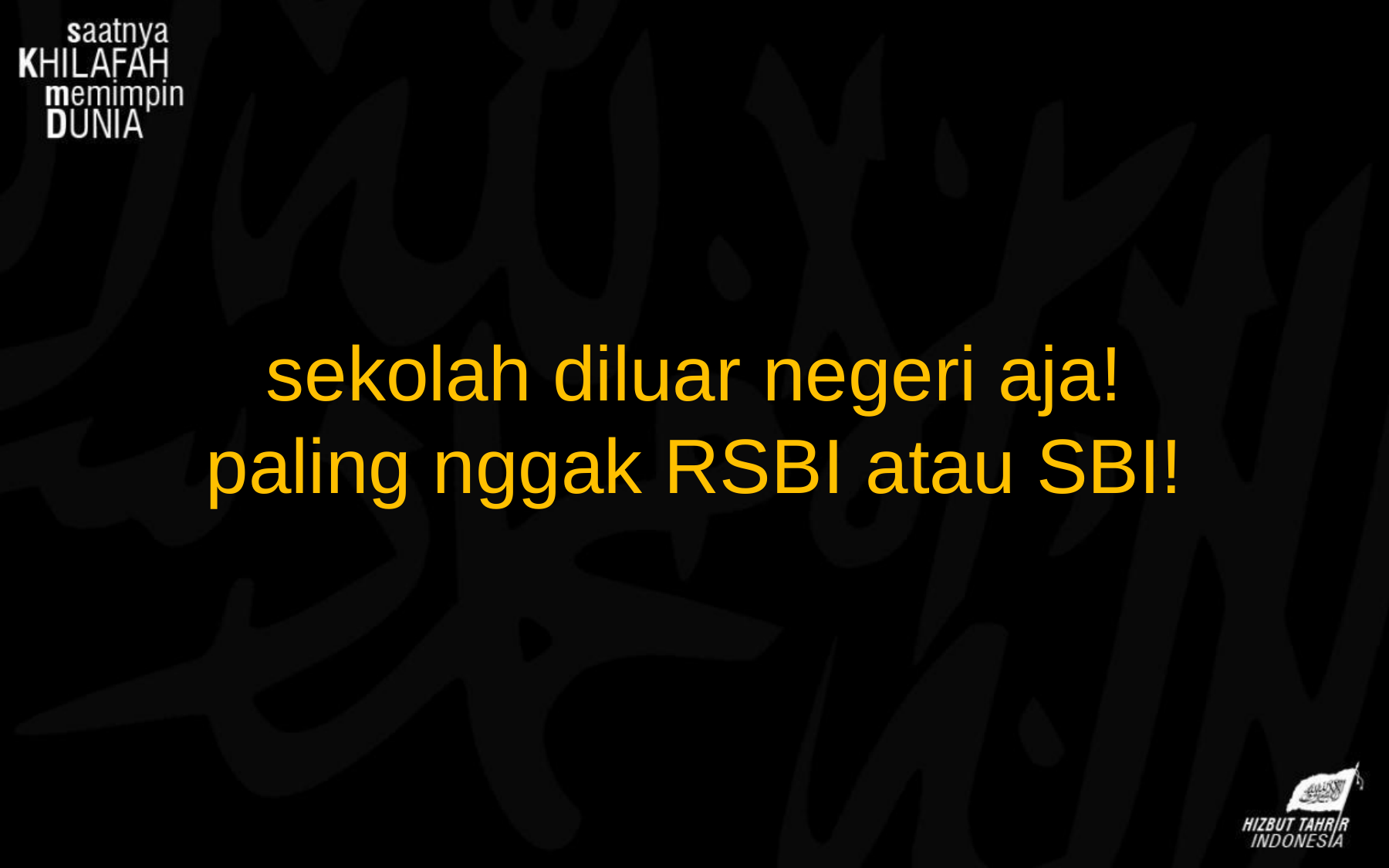

sekolah diluar negeri aja!
paling nggak RSBI atau SBI!